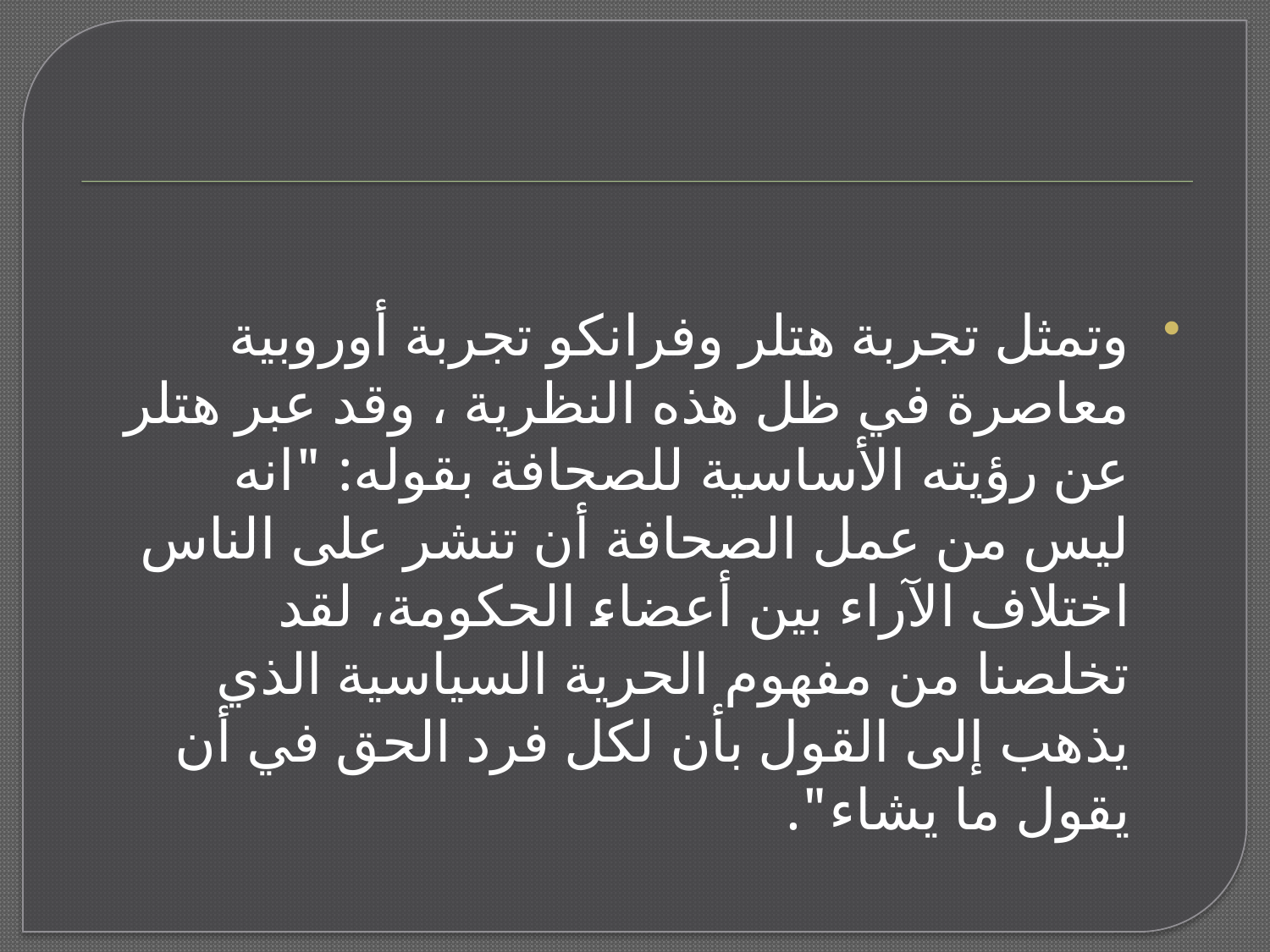

وتمثل تجربة هتلر وفرانكو تجربة أوروبية معاصرة في ظل هذه النظرية ، وقد عبر هتلر عن رؤيته الأساسية للصحافة بقوله: "انه ليس من عمل الصحافة أن تنشر على الناس اختلاف الآراء بين أعضاء الحكومة، لقد تخلصنا من مفهوم الحرية السياسية الذي يذهب إلى القول بأن لكل فرد الحق في أن يقول ما يشاء".